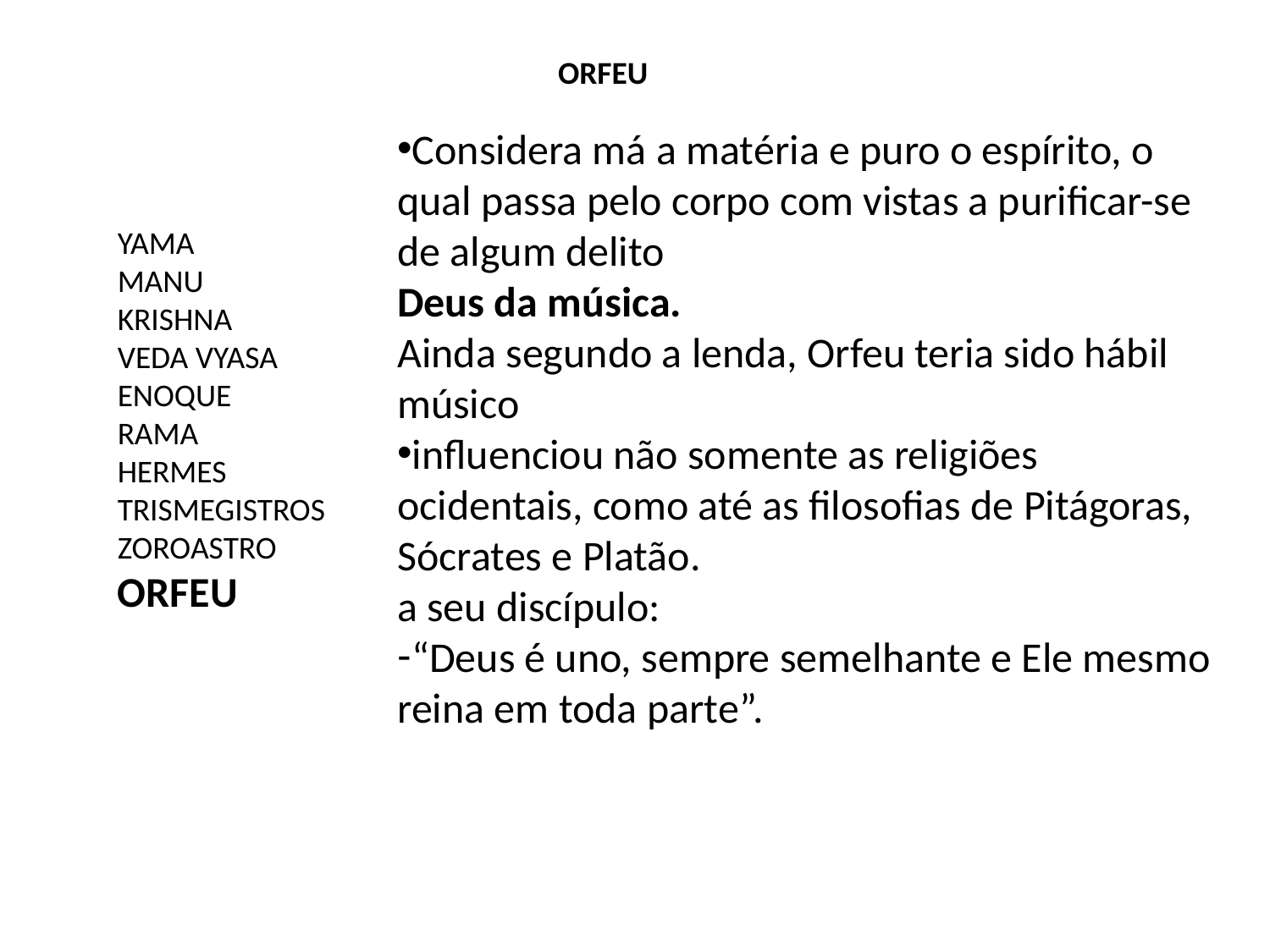

ORFEU
Considera má a matéria e puro o espírito, o qual passa pelo corpo com vistas a purificar-se de algum delito
Deus da música.
Ainda segundo a lenda, Orfeu teria sido hábil músico
influenciou não somente as religiões ocidentais, como até as filosofias de Pitágoras, Sócrates e Platão.
a seu discípulo:
“Deus é uno, sempre semelhante e Ele mesmo reina em toda parte”.
YAMA
MANU
KRISHNA
VEDA VYASA
ENOQUE
RAMA
HERMES TRISMEGISTROS
ZOROASTRO
ORFEU